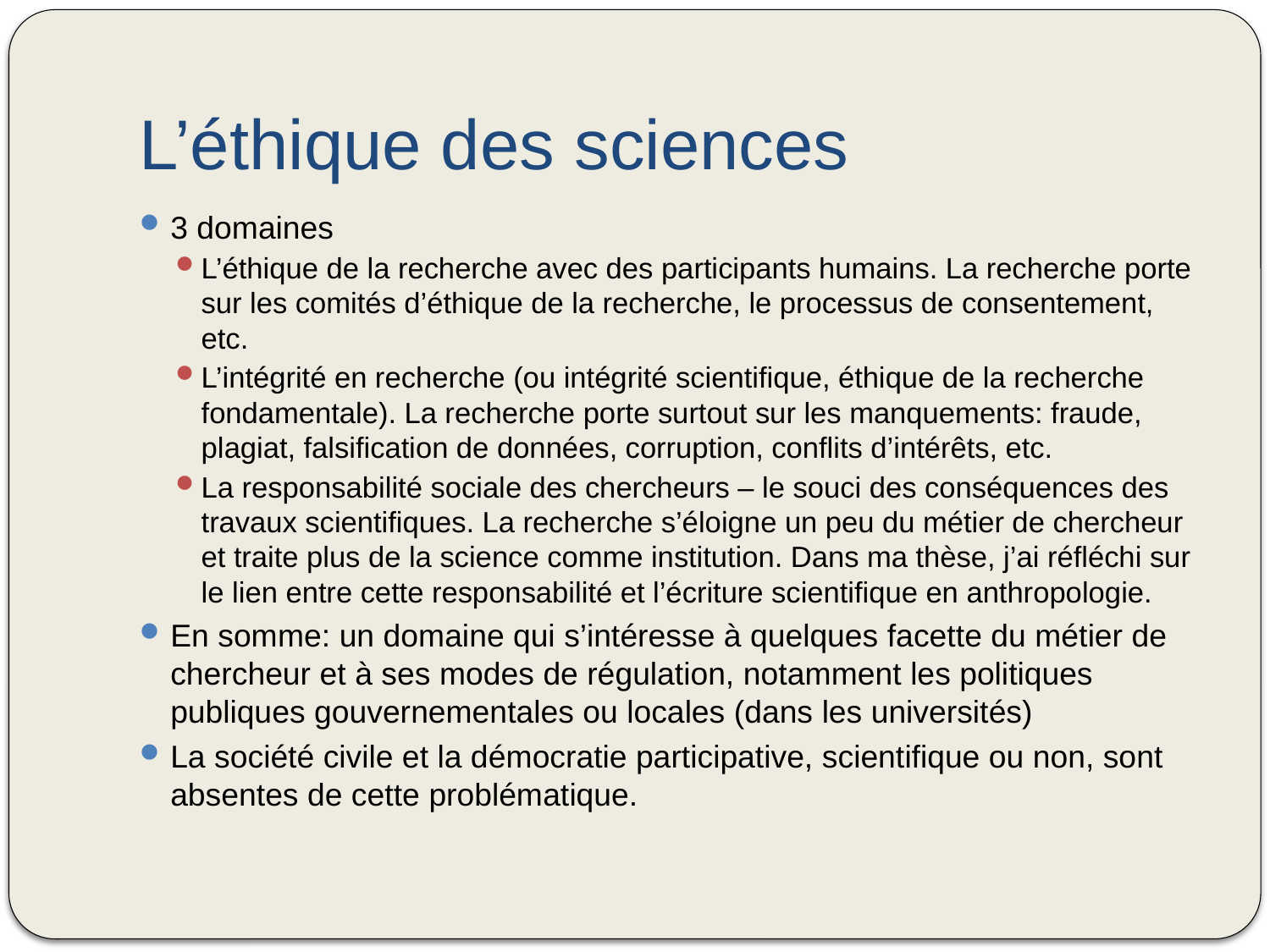

# L’éthique des sciences
3 domaines
L’éthique de la recherche avec des participants humains. La recherche porte sur les comités d’éthique de la recherche, le processus de consentement, etc.
L’intégrité en recherche (ou intégrité scientifique, éthique de la recherche fondamentale). La recherche porte surtout sur les manquements: fraude, plagiat, falsification de données, corruption, conflits d’intérêts, etc.
La responsabilité sociale des chercheurs – le souci des conséquences des travaux scientifiques. La recherche s’éloigne un peu du métier de chercheur et traite plus de la science comme institution. Dans ma thèse, j’ai réfléchi sur le lien entre cette responsabilité et l’écriture scientifique en anthropologie.
En somme: un domaine qui s’intéresse à quelques facette du métier de chercheur et à ses modes de régulation, notamment les politiques publiques gouvernementales ou locales (dans les universités)
La société civile et la démocratie participative, scientifique ou non, sont absentes de cette problématique.